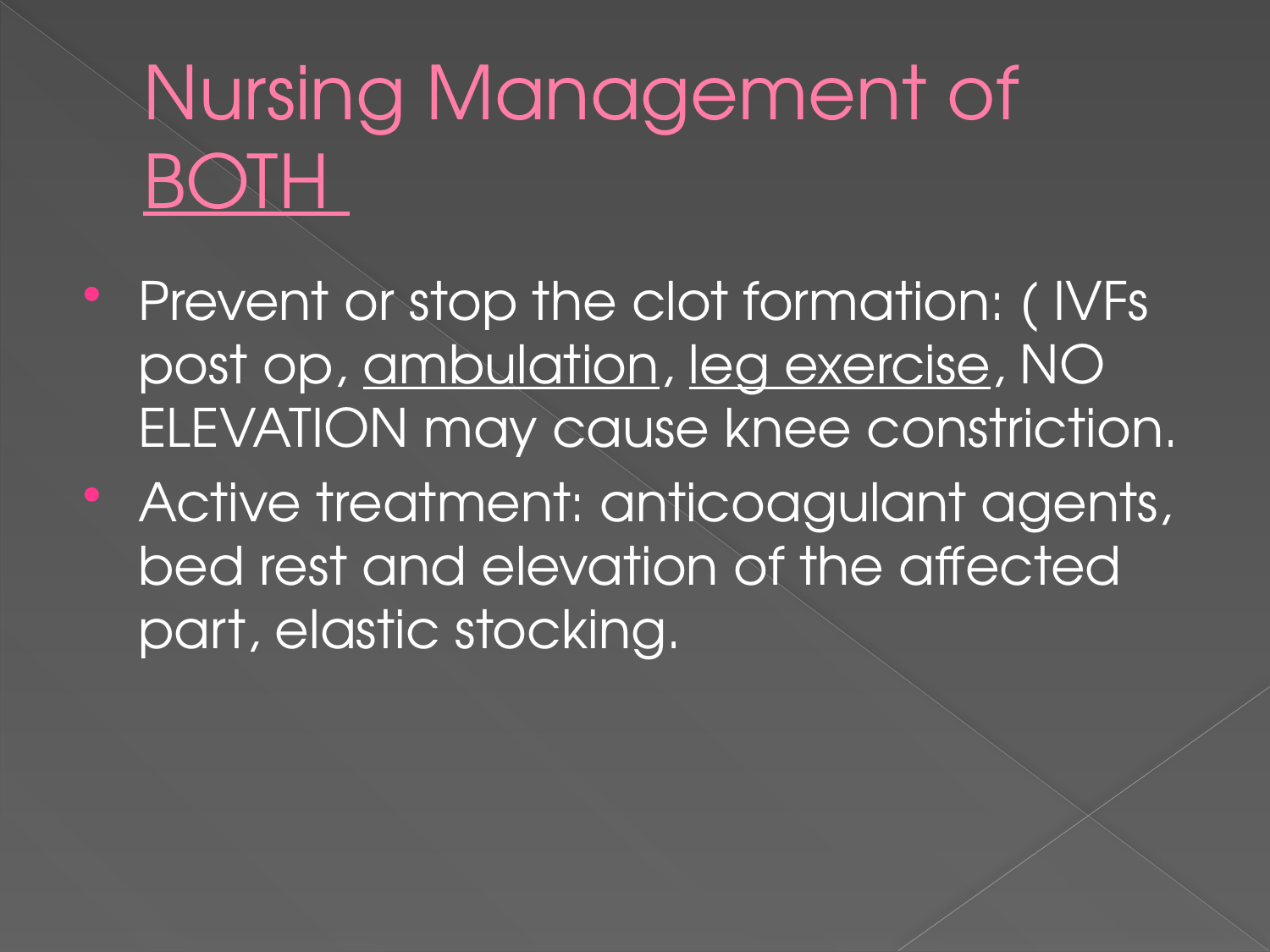

# Nursing Management of BOTH
Prevent or stop the clot formation: ( IVFs post op, ambulation, leg exercise, NO ELEVATION may cause knee constriction.
Active treatment: anticoagulant agents, bed rest and elevation of the affected part, elastic stocking.